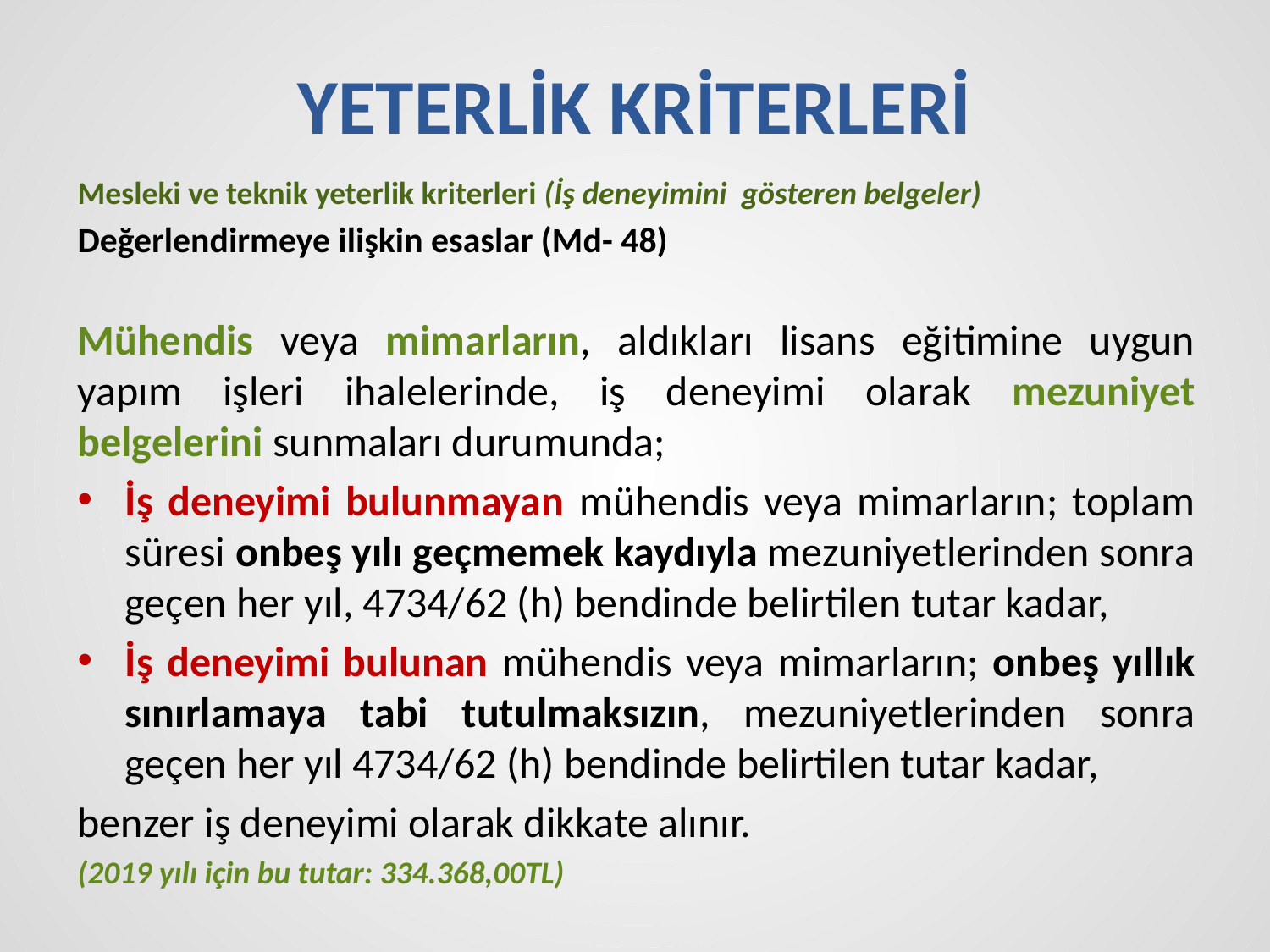

# YETERLİK KRİTERLERİ
Mesleki ve teknik yeterlik kriterleri (İş deneyimini  gösteren belgeler)
Değerlendirmeye ilişkin esaslar (Md- 48)

Mühendis veya mimarların, aldıkları lisans eğitimine uygun yapım işleri ihalelerinde, iş deneyimi olarak mezuniyet belgelerini sunmaları durumunda;
İş deneyimi bulunmayan mühendis veya mimarların; toplam süresi onbeş yılı geçmemek kaydıyla mezuniyetlerinden sonra geçen her yıl, 4734/62 (h) bendinde belirtilen tutar kadar,
İş deneyimi bulunan mühendis veya mimarların; onbeş yıllık sınırlamaya tabi tutulmaksızın, mezuniyetlerinden sonra geçen her yıl 4734/62 (h) bendinde belirtilen tutar kadar,
benzer iş deneyimi olarak dikkate alınır.
(2019 yılı için bu tutar: 334.368,00TL)